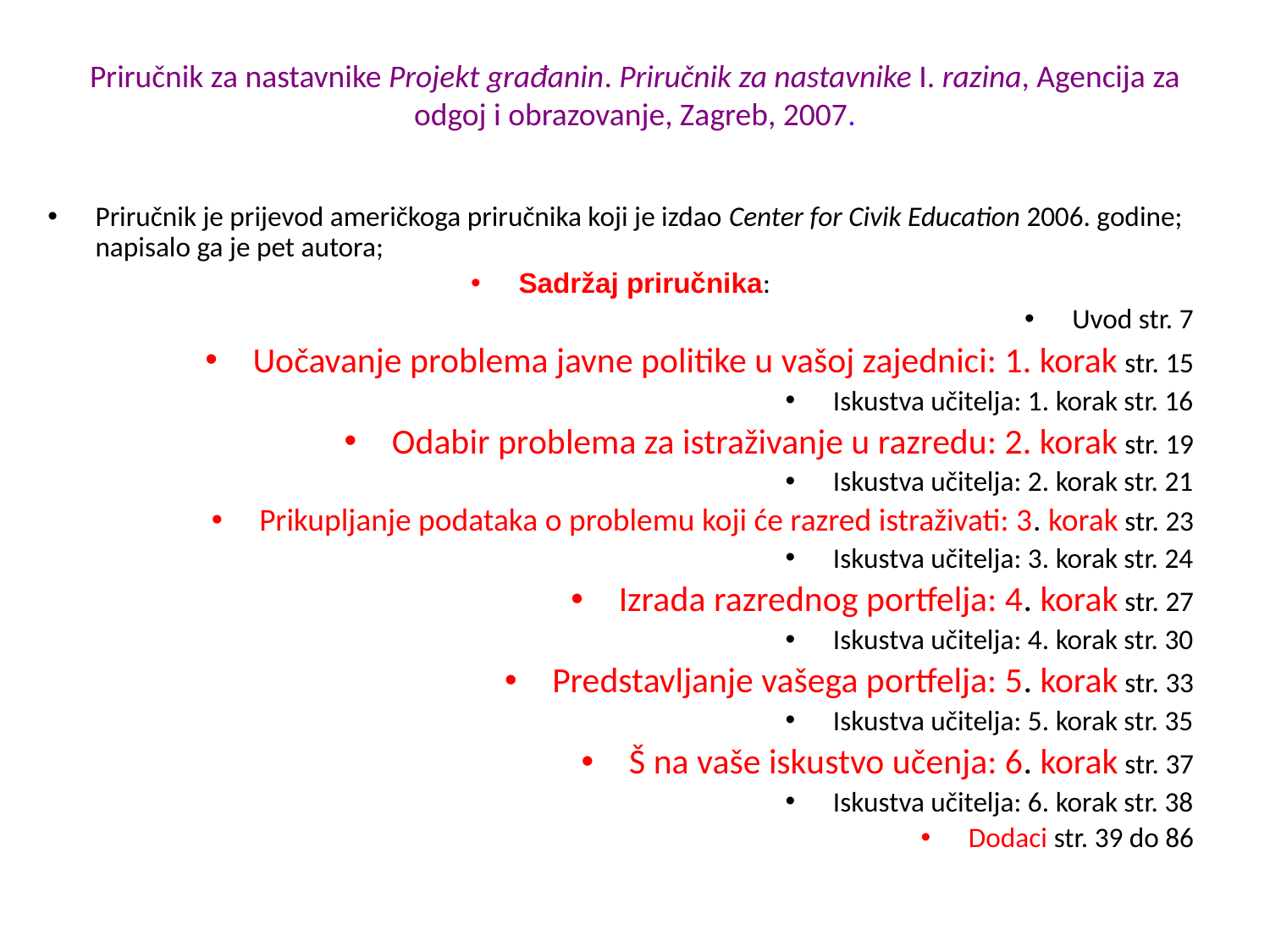

# Priručnik za nastavnike Projekt građanin. Priručnik za nastavnike I. razina, Agencija za odgoj i obrazovanje, Zagreb, 2007.
Priručnik je prijevod američkoga priručnika koji je izdao Center for Civik Education 2006. godine; napisalo ga je pet autora;
Sadržaj priručnika:
Uvod str. 7
Uočavanje problema javne politike u vašoj zajednici: 1. korak str. 15
Iskustva učitelja: 1. korak str. 16
Odabir problema za istraživanje u razredu: 2. korak str. 19
Iskustva učitelja: 2. korak str. 21
Prikupljanje podataka o problemu koji će razred istraživati: 3. korak str. 23
Iskustva učitelja: 3. korak str. 24
Izrada razrednog portfelja: 4. korak str. 27
Iskustva učitelja: 4. korak str. 30
Predstavljanje vašega portfelja: 5. korak str. 33
Iskustva učitelja: 5. korak str. 35
Š na vaše iskustvo učenja: 6. korak str. 37
Iskustva učitelja: 6. korak str. 38
Dodaci str. 39 do 86